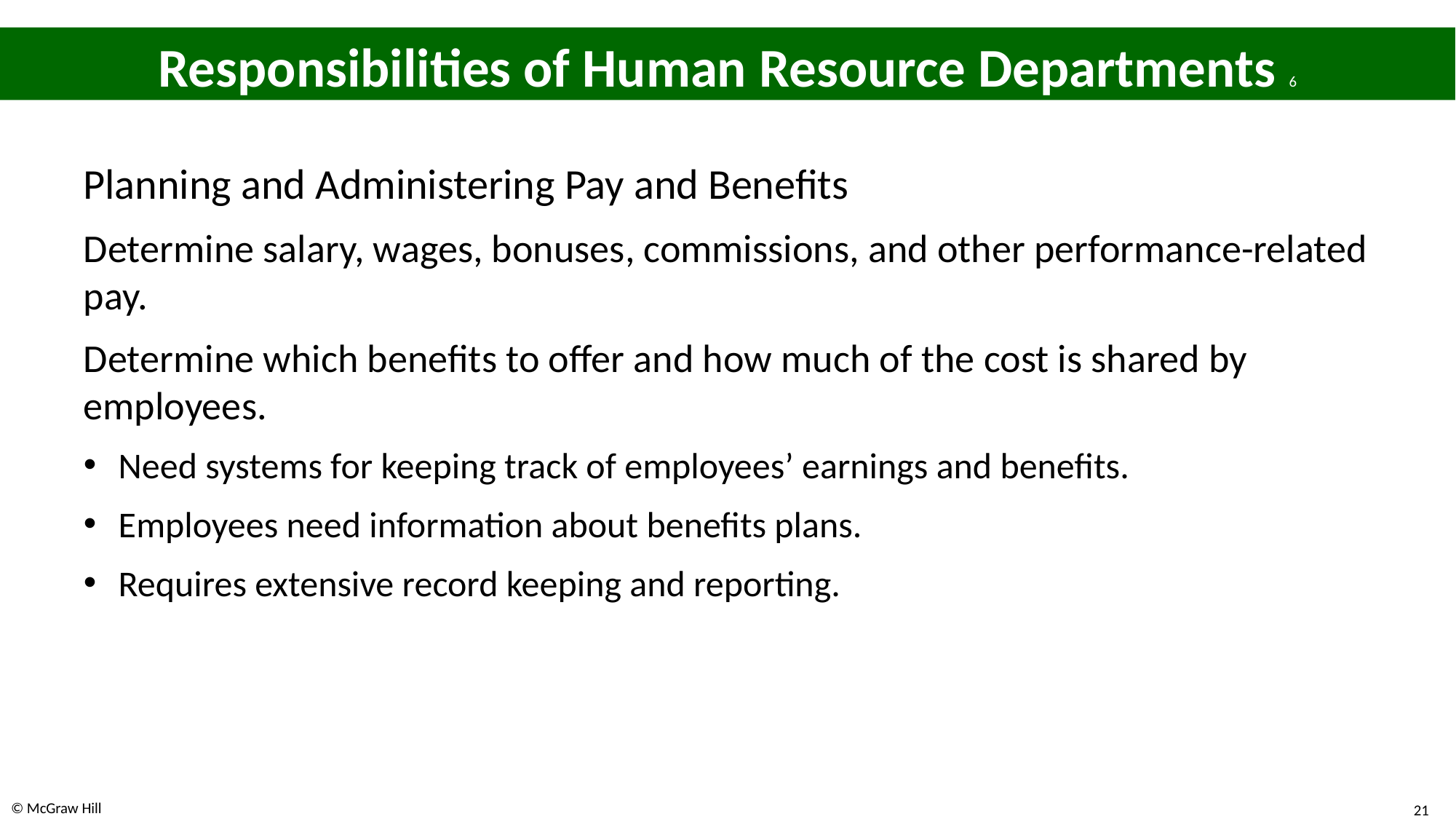

# Responsibilities of Human Resource Departments 6
Planning and Administering Pay and Benefits
Determine salary, wages, bonuses, commissions, and other performance-related pay.
Determine which benefits to offer and how much of the cost is shared by employees.
Need systems for keeping track of employees’ earnings and benefits.
Employees need information about benefits plans.
Requires extensive record keeping and reporting.